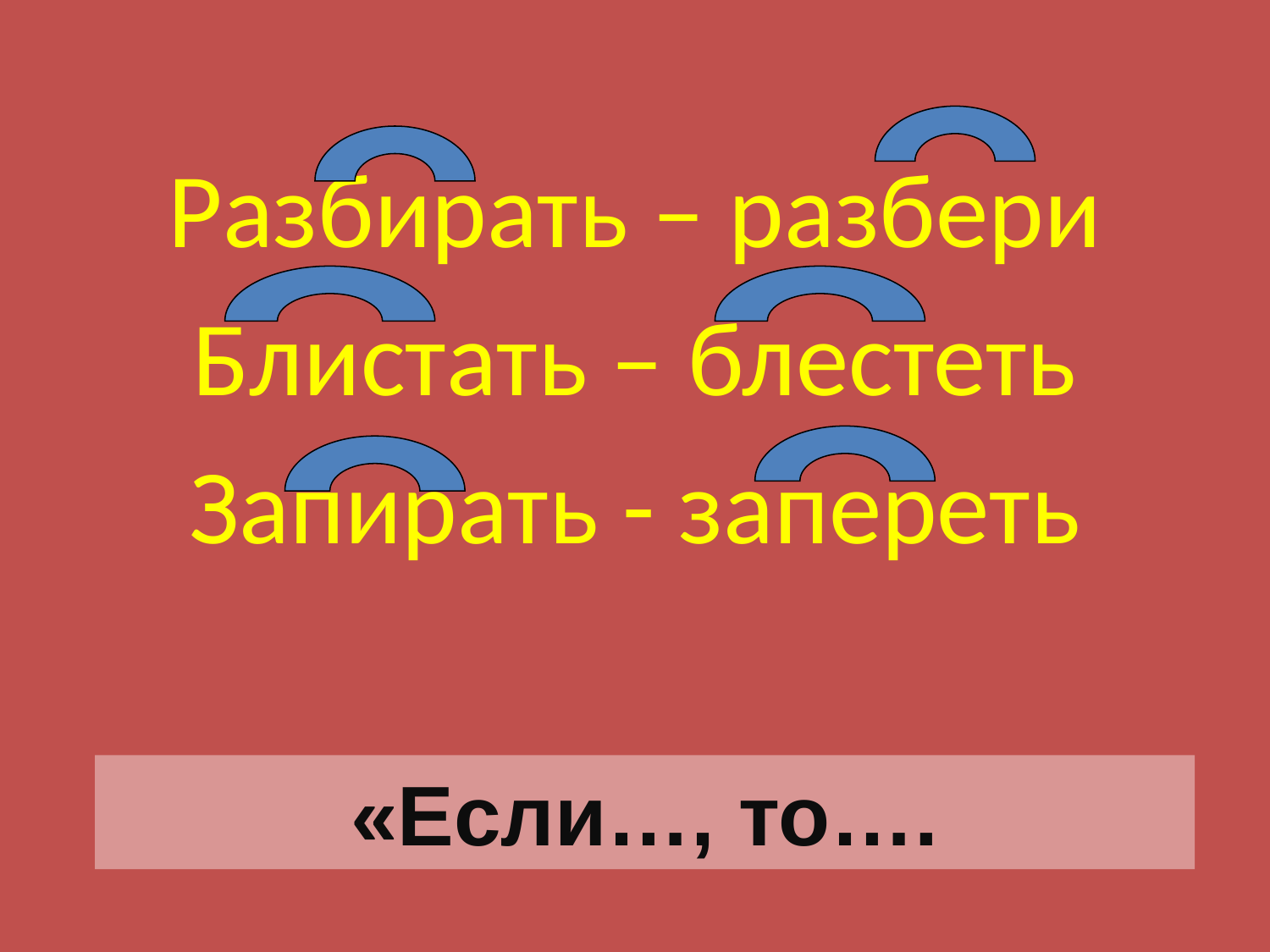

Разбирать – разбери
Блистать – блестеть
Запирать - запереть
#

«Если…, то….